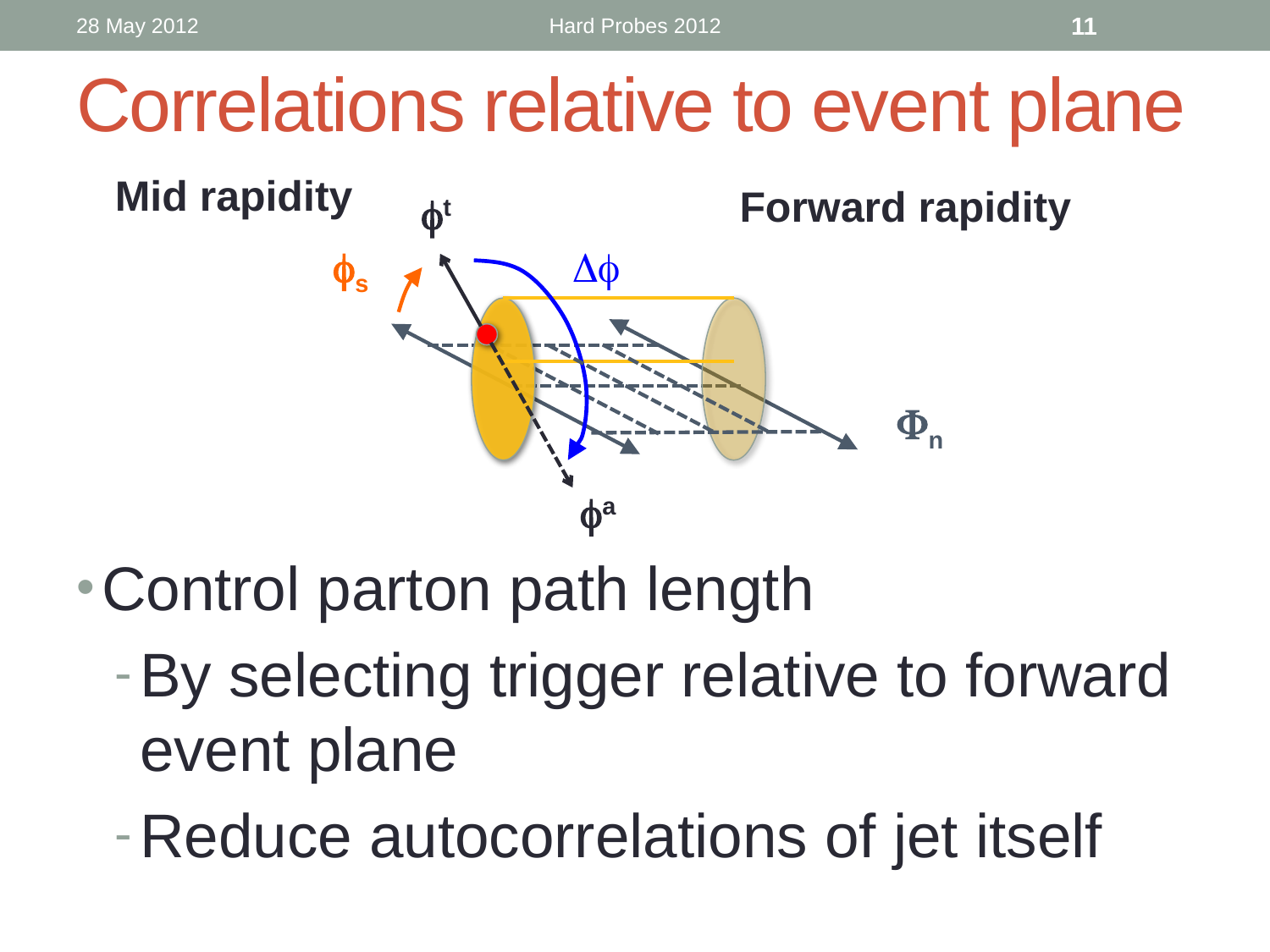

28 May 2012
Hard Probes 2012
11
# Correlations relative to event plane
Mid rapidity
Forward rapidity
φt
φs
Δφ

Φn
φa
Control parton path length
By selecting trigger relative to forward event plane
Reduce autocorrelations of jet itself